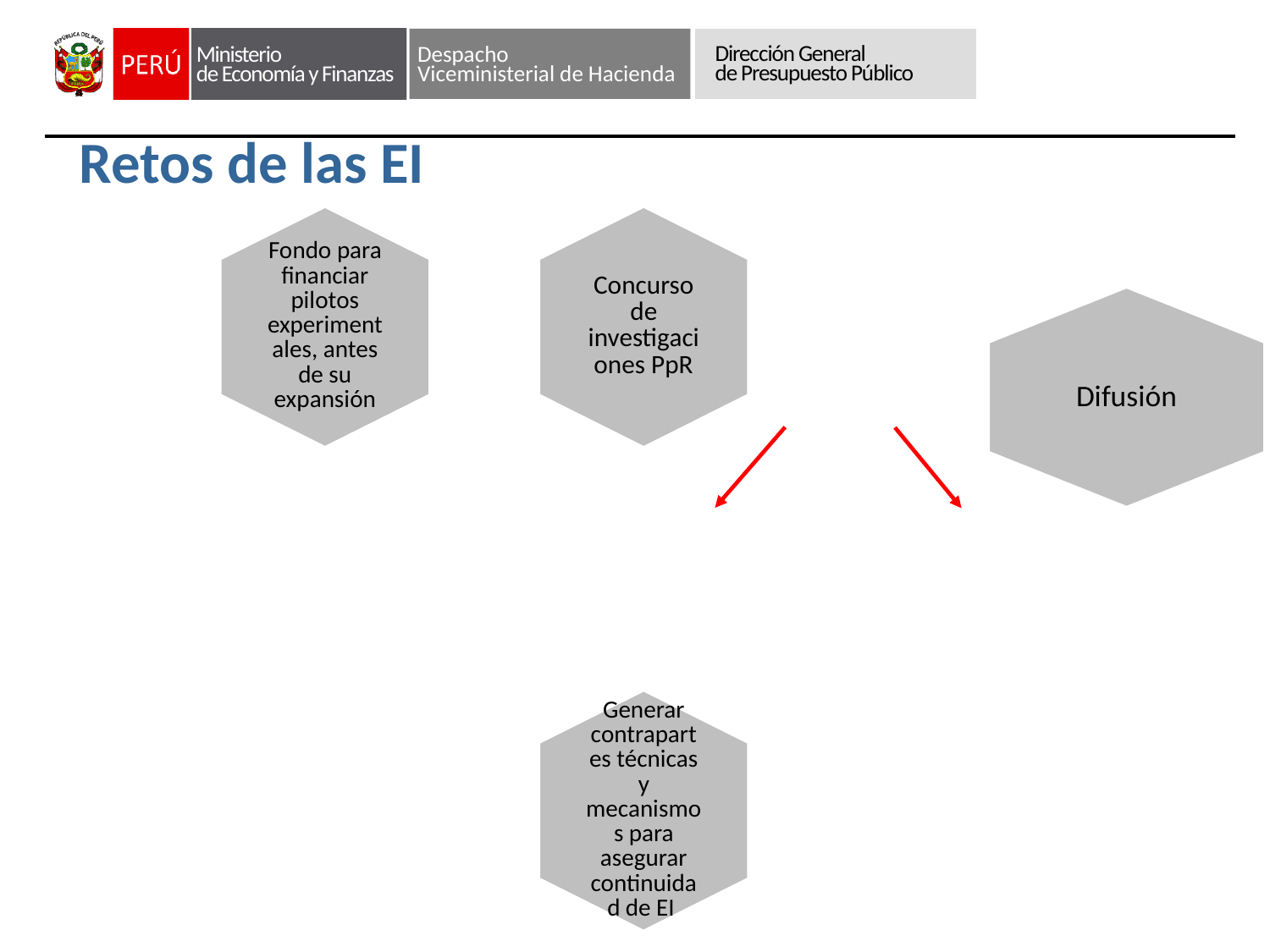

Retos de las EI
Concurso de investigaciones PpR
Fondo para financiar pilotos experimentales, antes de su expansión
Generar contrapartes técnicas y mecanismos para asegurar continuidad de EI

Difusión
16